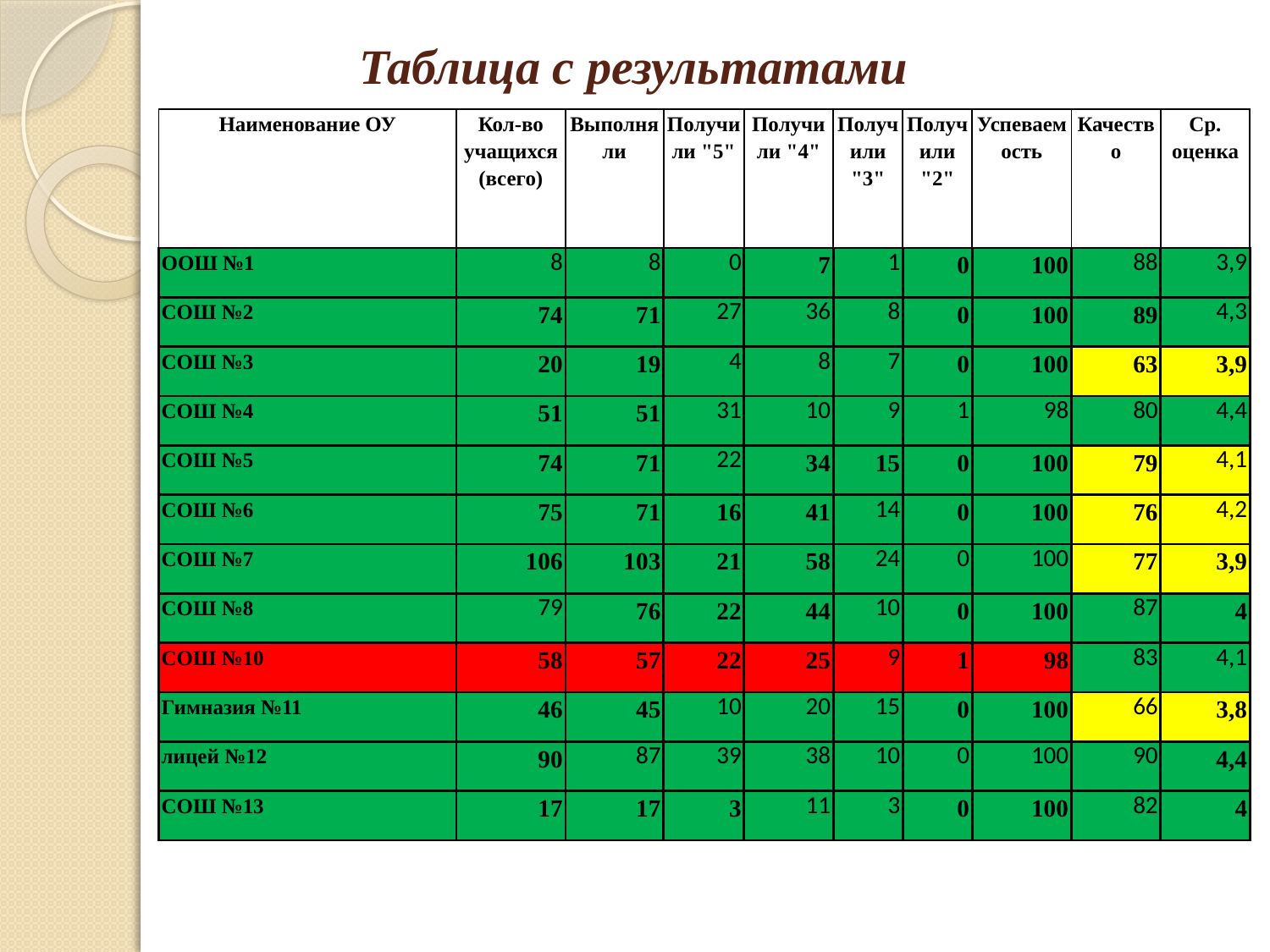

# Таблица с результатами
| Наименование ОУ | Кол-во учащихся (всего) | Выполняли | Получили "5" | Получили "4" | Получили "3" | Получили "2" | Успеваемость | Качество | Ср. оценка |
| --- | --- | --- | --- | --- | --- | --- | --- | --- | --- |
| ООШ №1 | 8 | 8 | 0 | 7 | 1 | 0 | 100 | 88 | 3,9 |
| СОШ №2 | 74 | 71 | 27 | 36 | 8 | 0 | 100 | 89 | 4,3 |
| СОШ №3 | 20 | 19 | 4 | 8 | 7 | 0 | 100 | 63 | 3,9 |
| СОШ №4 | 51 | 51 | 31 | 10 | 9 | 1 | 98 | 80 | 4,4 |
| СОШ №5 | 74 | 71 | 22 | 34 | 15 | 0 | 100 | 79 | 4,1 |
| СОШ №6 | 75 | 71 | 16 | 41 | 14 | 0 | 100 | 76 | 4,2 |
| СОШ №7 | 106 | 103 | 21 | 58 | 24 | 0 | 100 | 77 | 3,9 |
| СОШ №8 | 79 | 76 | 22 | 44 | 10 | 0 | 100 | 87 | 4 |
| СОШ №10 | 58 | 57 | 22 | 25 | 9 | 1 | 98 | 83 | 4,1 |
| Гимназия №11 | 46 | 45 | 10 | 20 | 15 | 0 | 100 | 66 | 3,8 |
| лицей №12 | 90 | 87 | 39 | 38 | 10 | 0 | 100 | 90 | 4,4 |
| СОШ №13 | 17 | 17 | 3 | 11 | 3 | 0 | 100 | 82 | 4 |